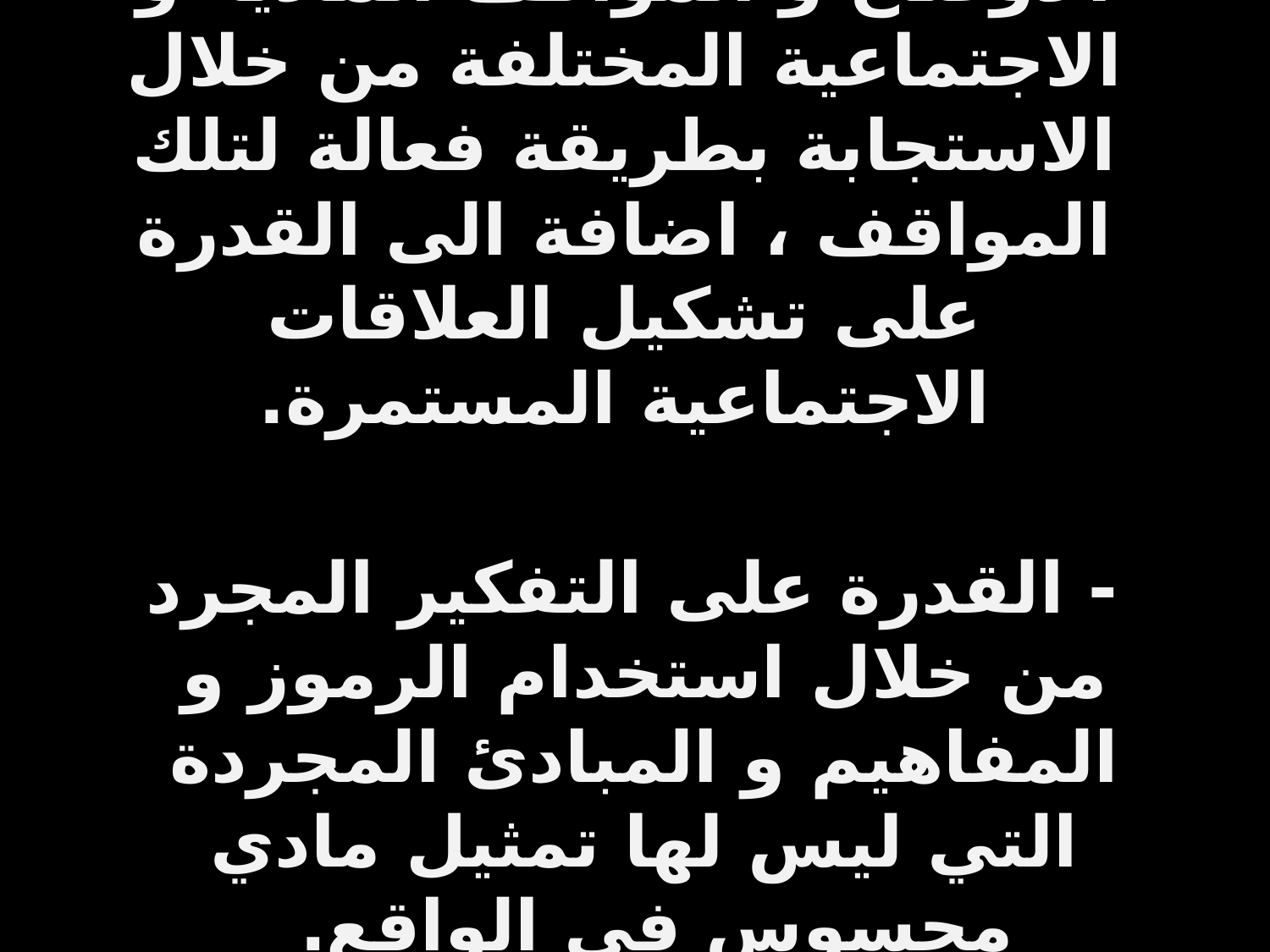

-  القدرة على التكيف مع الاوضاع و المواقف المادية و الاجتماعية المختلفة من خلال الاستجابة بطريقة فعالة لتلك المواقف ، اضافة الى القدرة على تشكيل العلاقات الاجتماعية المستمرة.
# - القدرة على التفكير المجرد من خلال استخدام الرموز و المفاهيم و المبادئ المجردة التي ليس لها تمثيل مادي محسوس في الواقع.